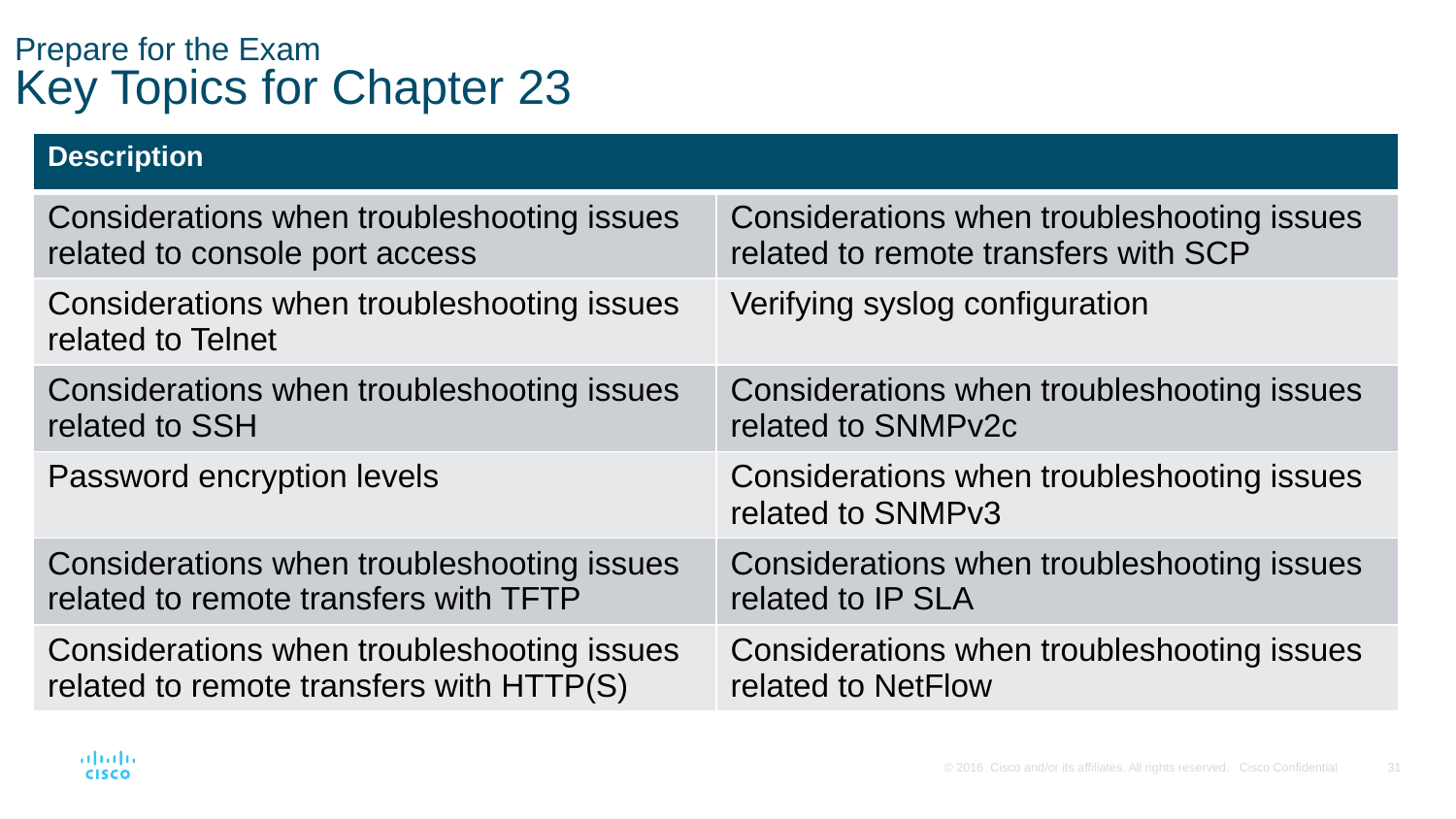

# Prepare for the Exam Key Topics for Chapter 23
| Description |  |
| --- | --- |
| Considerations when troubleshooting issues related to console port access | Considerations when troubleshooting issues related to remote transfers with SCP |
| Considerations when troubleshooting issues related to Telnet | Verifying syslog configuration |
| Considerations when troubleshooting issues related to SSH | Considerations when troubleshooting issues related to SNMPv2c |
| Password encryption levels | Considerations when troubleshooting issues related to SNMPv3 |
| Considerations when troubleshooting issues related to remote transfers with TFTP | Considerations when troubleshooting issues related to IP SLA |
| Considerations when troubleshooting issues related to remote transfers with HTTP(S) | Considerations when troubleshooting issues related to NetFlow |